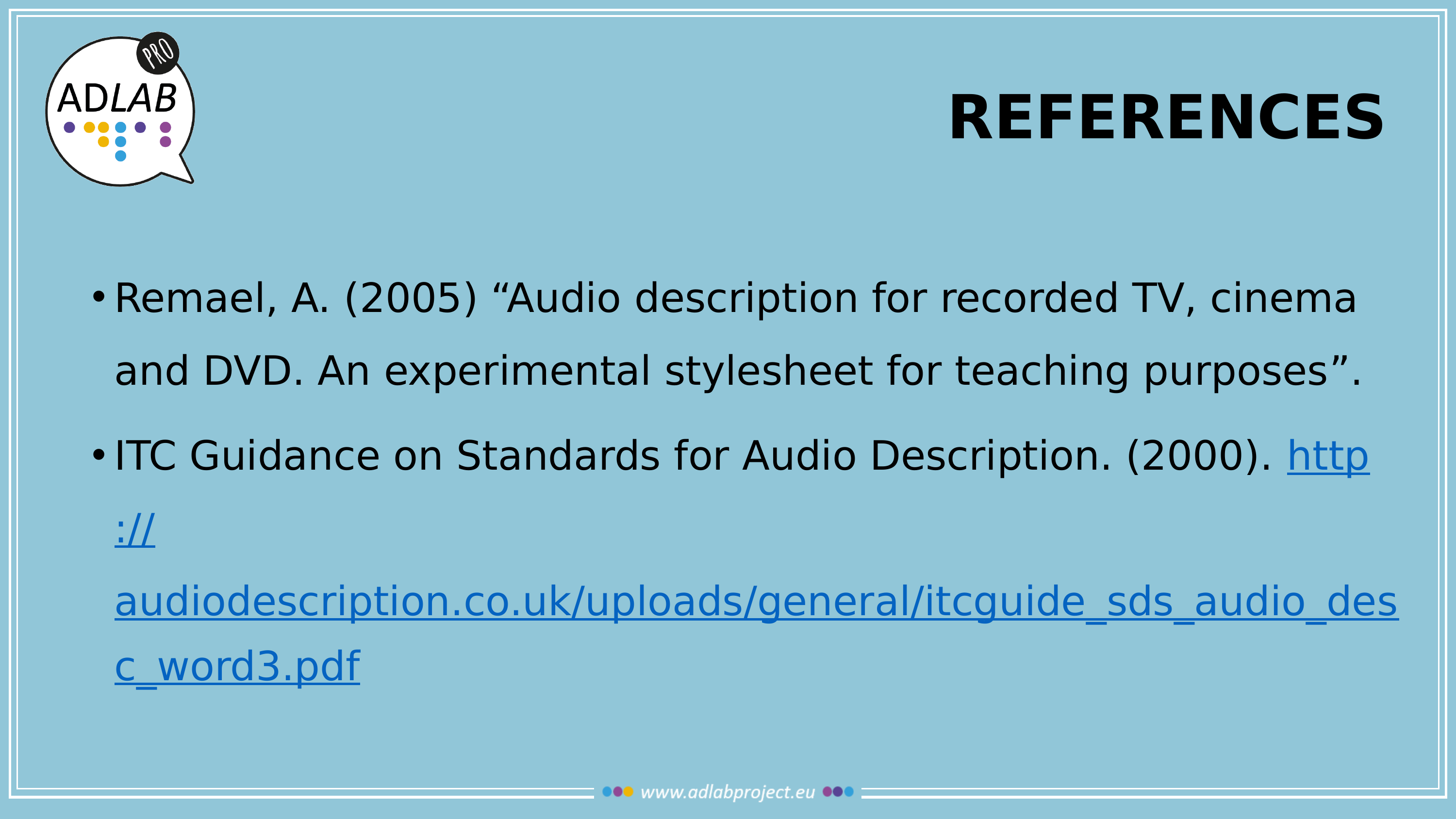

# references
Remael, A. (2005) “Audio description for recorded TV, cinema and DVD. An experimental stylesheet for teaching purposes”.
ITC Guidance on Standards for Audio Description. (2000). http://audiodescription.co.uk/uploads/general/itcguide_sds_audio_desc_word3.pdf